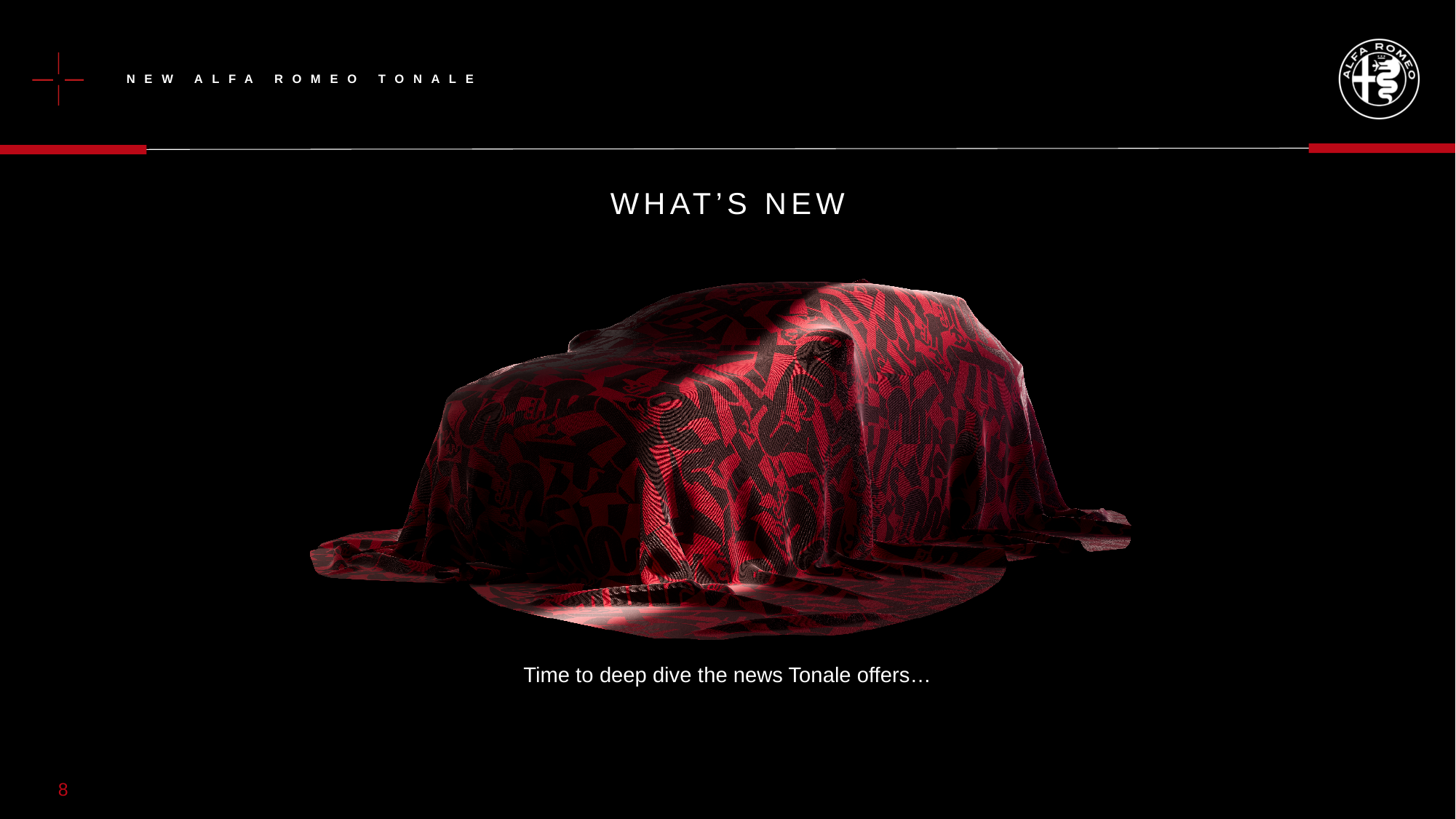

# What’s new
Time to deep dive the news Tonale offers…